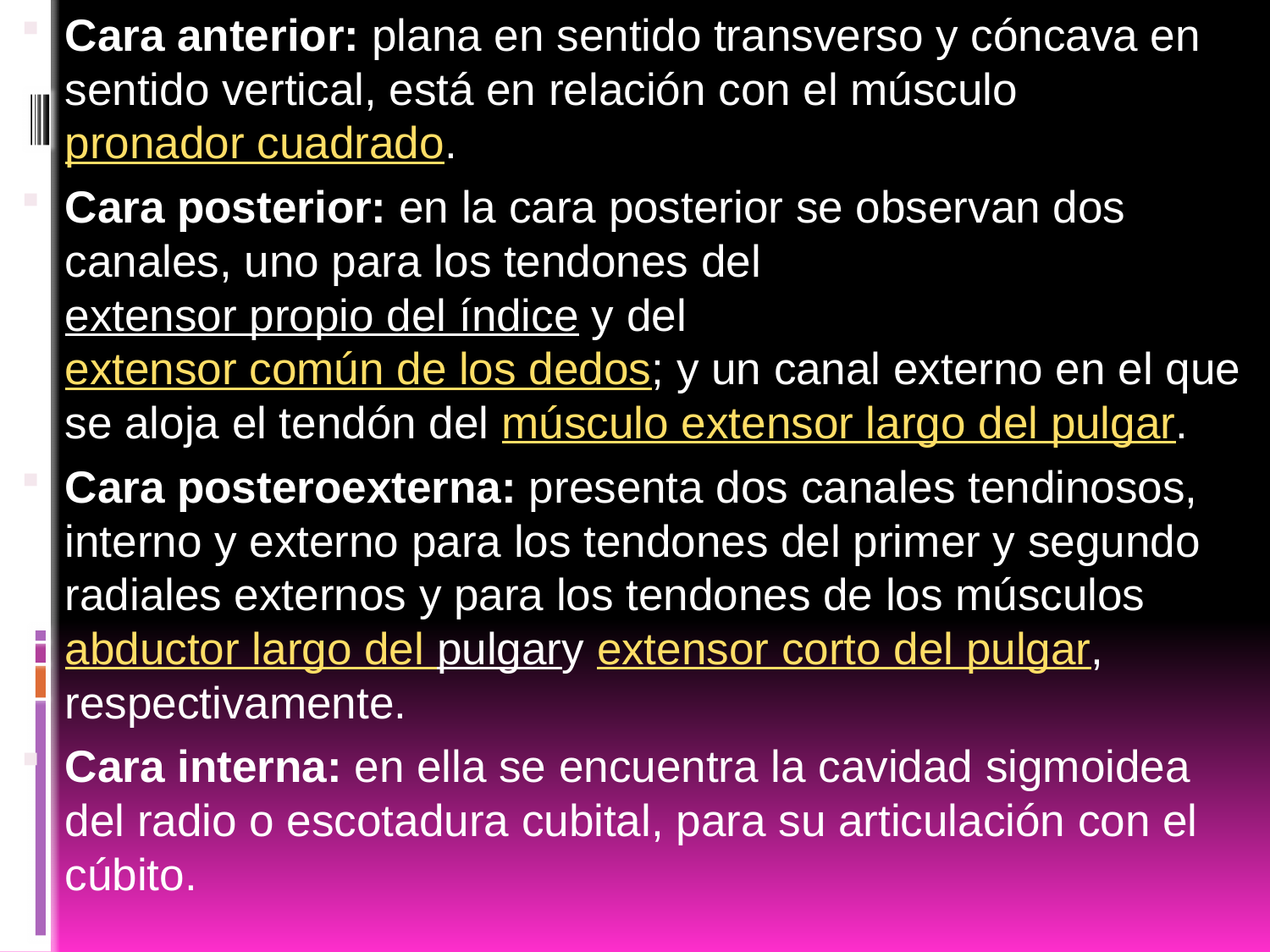

Cara anterior: plana en sentido transverso y cóncava en sentido vertical, está en relación con el músculo pronador cuadrado.
Cara posterior: en la cara posterior se observan dos canales, uno para los tendones del extensor propio del índice y del extensor común de los dedos; y un canal externo en el que se aloja el tendón del músculo extensor largo del pulgar.
Cara posteroexterna: presenta dos canales tendinosos, interno y externo para los tendones del primer y segundo radiales externos y para los tendones de los músculos abductor largo del pulgary extensor corto del pulgar, respectivamente.
Cara interna: en ella se encuentra la cavidad sigmoidea del radio o escotadura cubital, para su articulación con el cúbito.